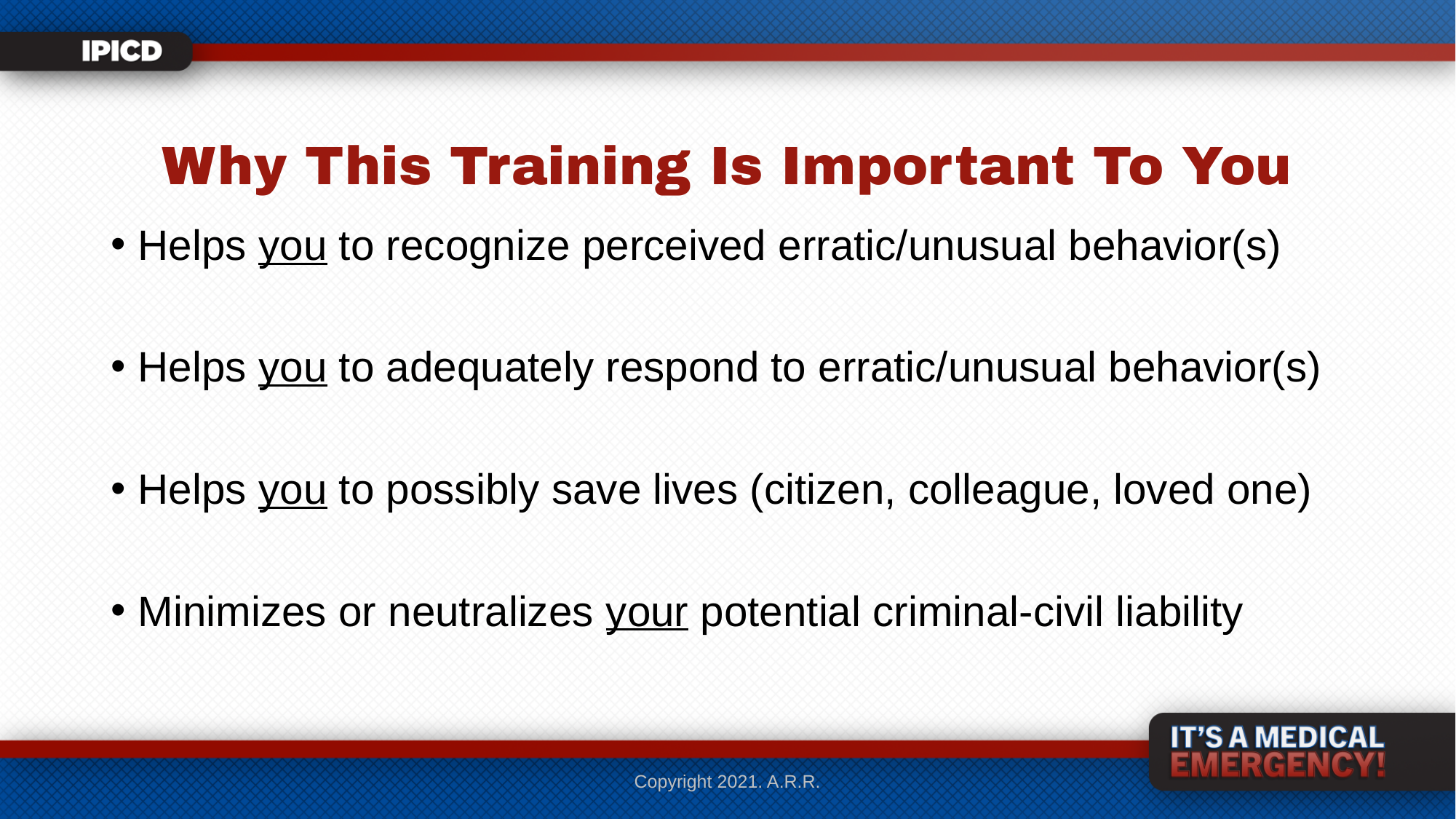

# Why This Training Is Important To You
Helps you to recognize perceived erratic/unusual behavior(s)

Helps you to adequately respond to erratic/unusual behavior(s)

Helps you to possibly save lives (citizen, colleague, loved one)

Minimizes or neutralizes your potential criminal-civil liability